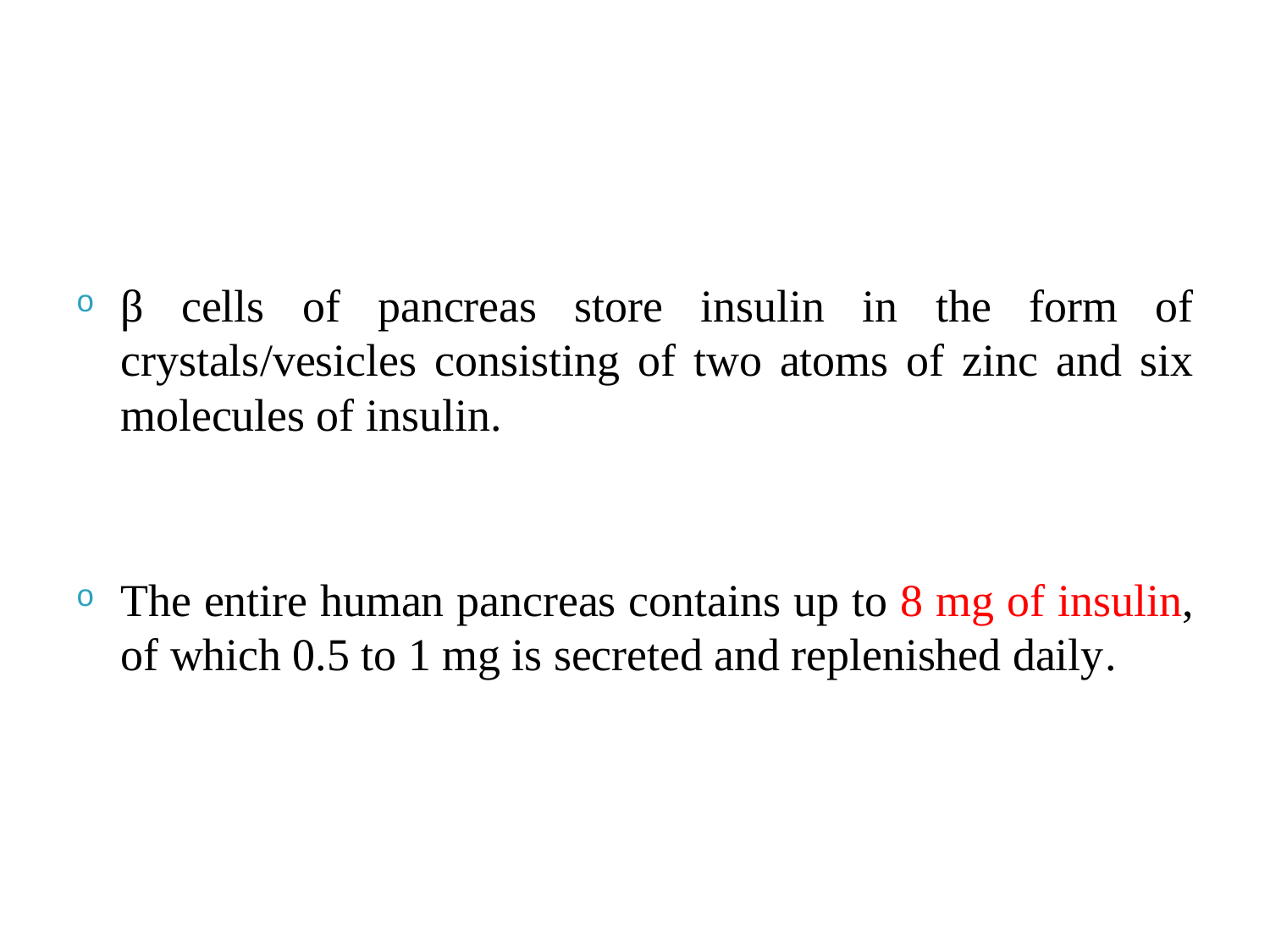

#

β cells of pancreas store insulin in the form of crystals/vesicles consisting of two atoms of zinc and six molecules of insulin.

The entire human pancreas contains up to 8 mg of insulin, of which 0.5 to 1 mg is secreted and replenished daily.